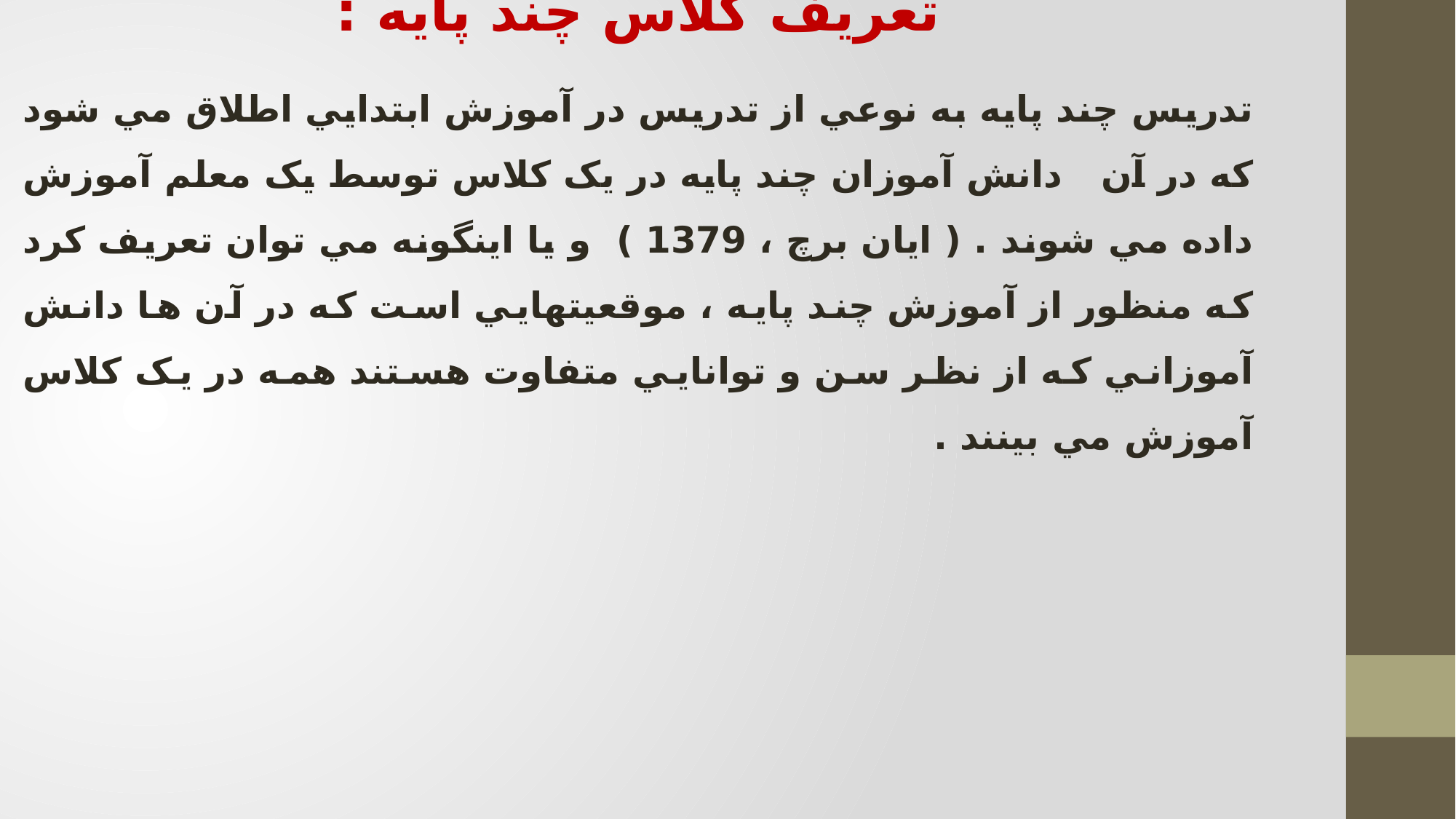

تعریف کلاس چند پایه :

تدريس چند پايه به نوعي از تدريس در آموزش ابتدايي اطلاق مي شود که در آن   دانش آموزان چند پايه در يک کلاس توسط يک معلم آموزش داده مي شوند . ( ايان برچ ، 1379 )  و يا اينگونه مي توان تعريف کرد که منظور از آموزش چند پايه ، موقعيتهايي است که در آن ها دانش آموزاني که از نظر سن و توانايي متفاوت هستند همه در يک کلاس آموزش مي بينند .